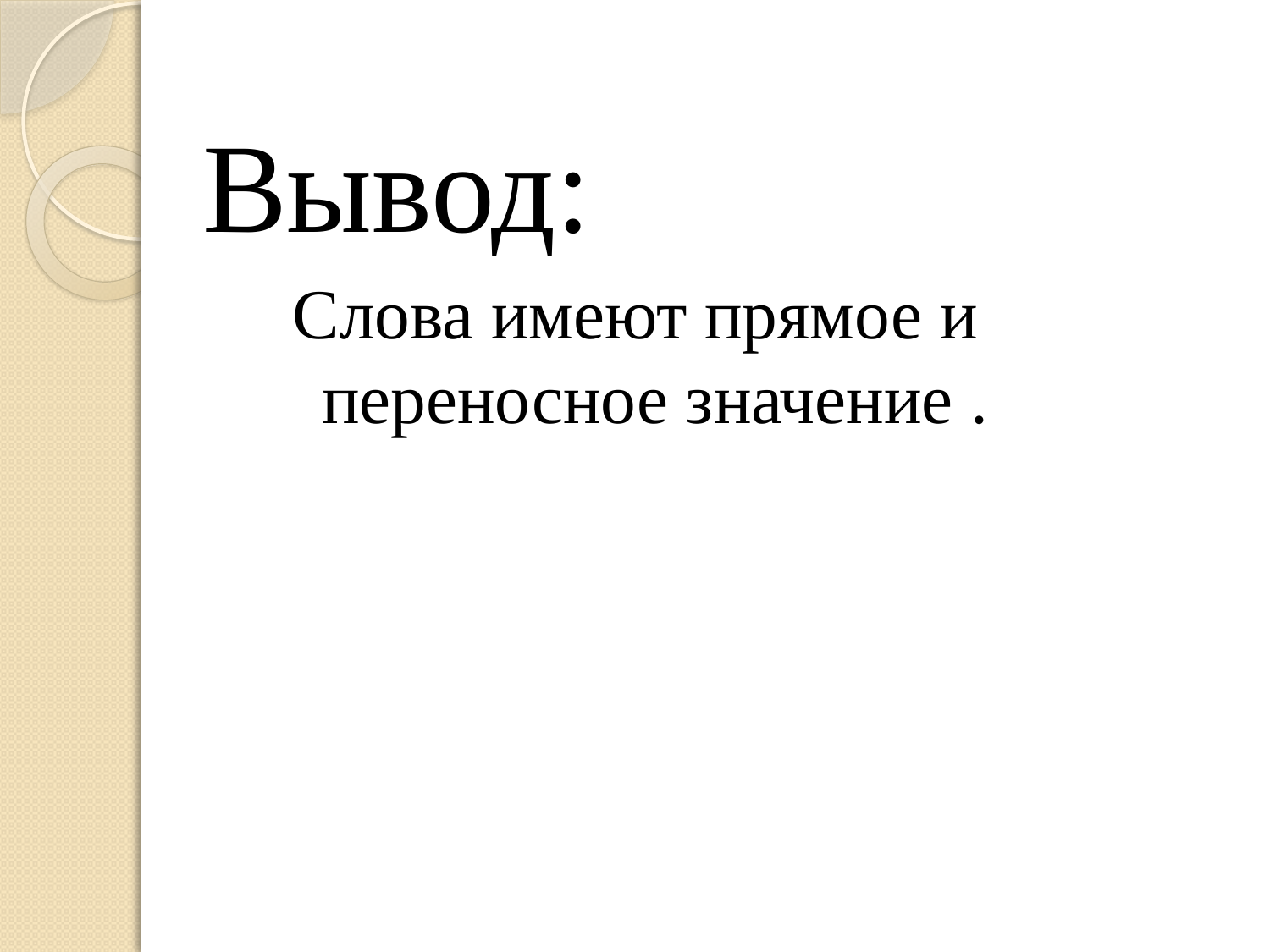

Вывод:
Слова имеют прямое и переносное значение .